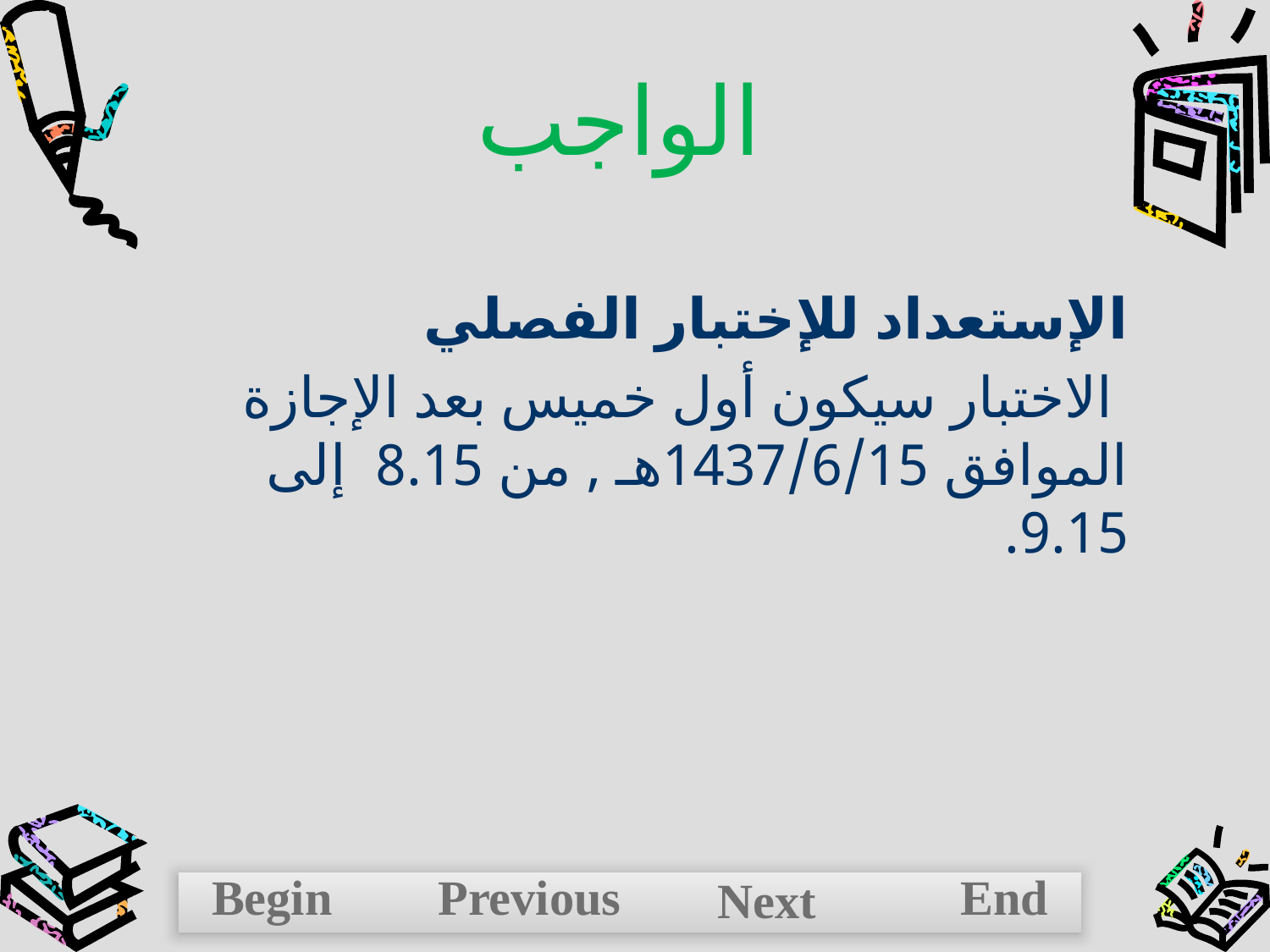

# الواجب
الإستعداد للإختبار الفصلي
 الاختبار سيكون أول خميس بعد الإجازة الموافق 1437/6/15هـ , من 8.15  إلى 9.15.
Begin
Previous
End
Next